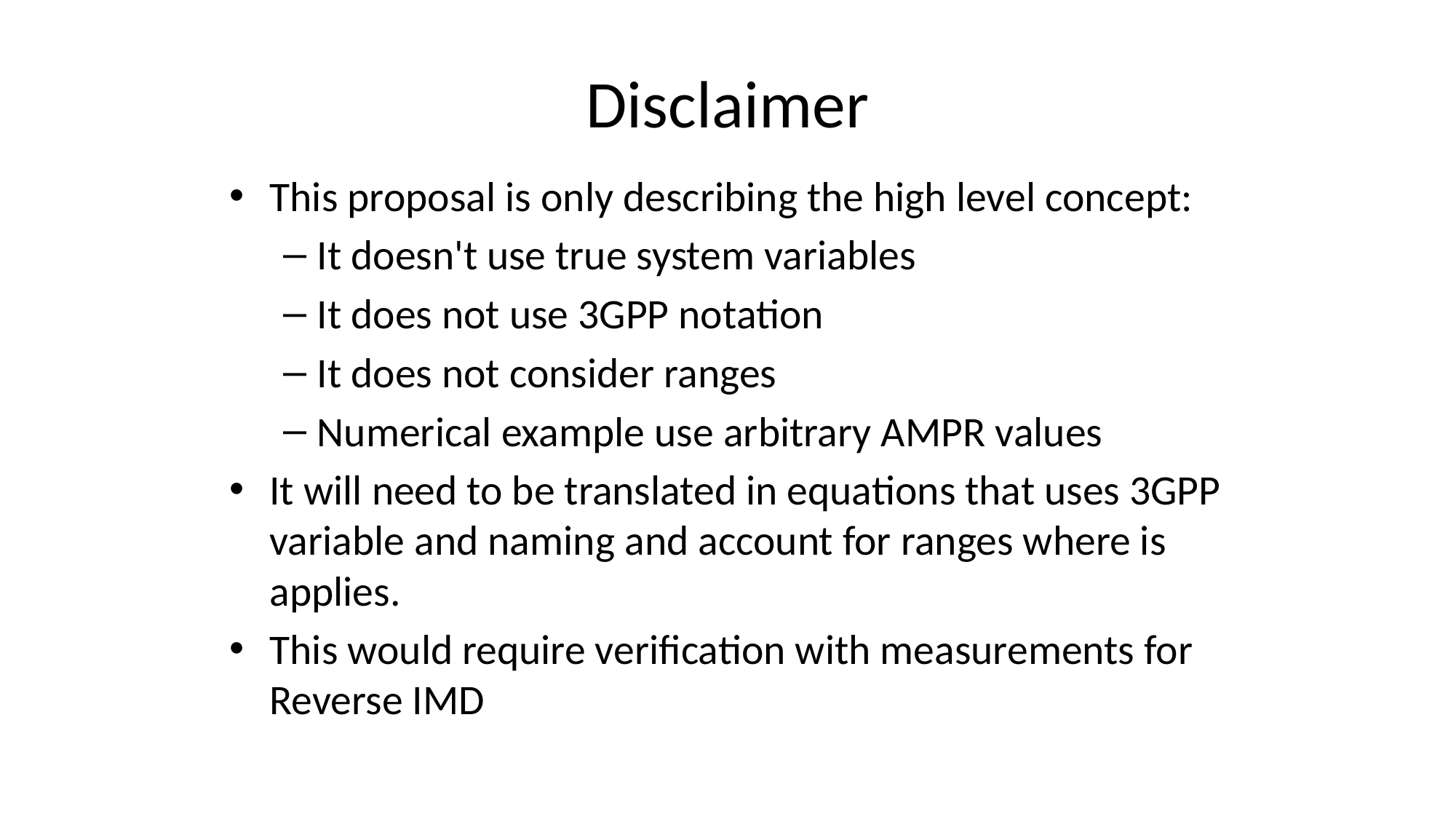

# Disclaimer
This proposal is only describing the high level concept:
It doesn't use true system variables
It does not use 3GPP notation
It does not consider ranges
Numerical example use arbitrary AMPR values
It will need to be translated in equations that uses 3GPP variable and naming and account for ranges where is applies.
This would require verification with measurements for Reverse IMD